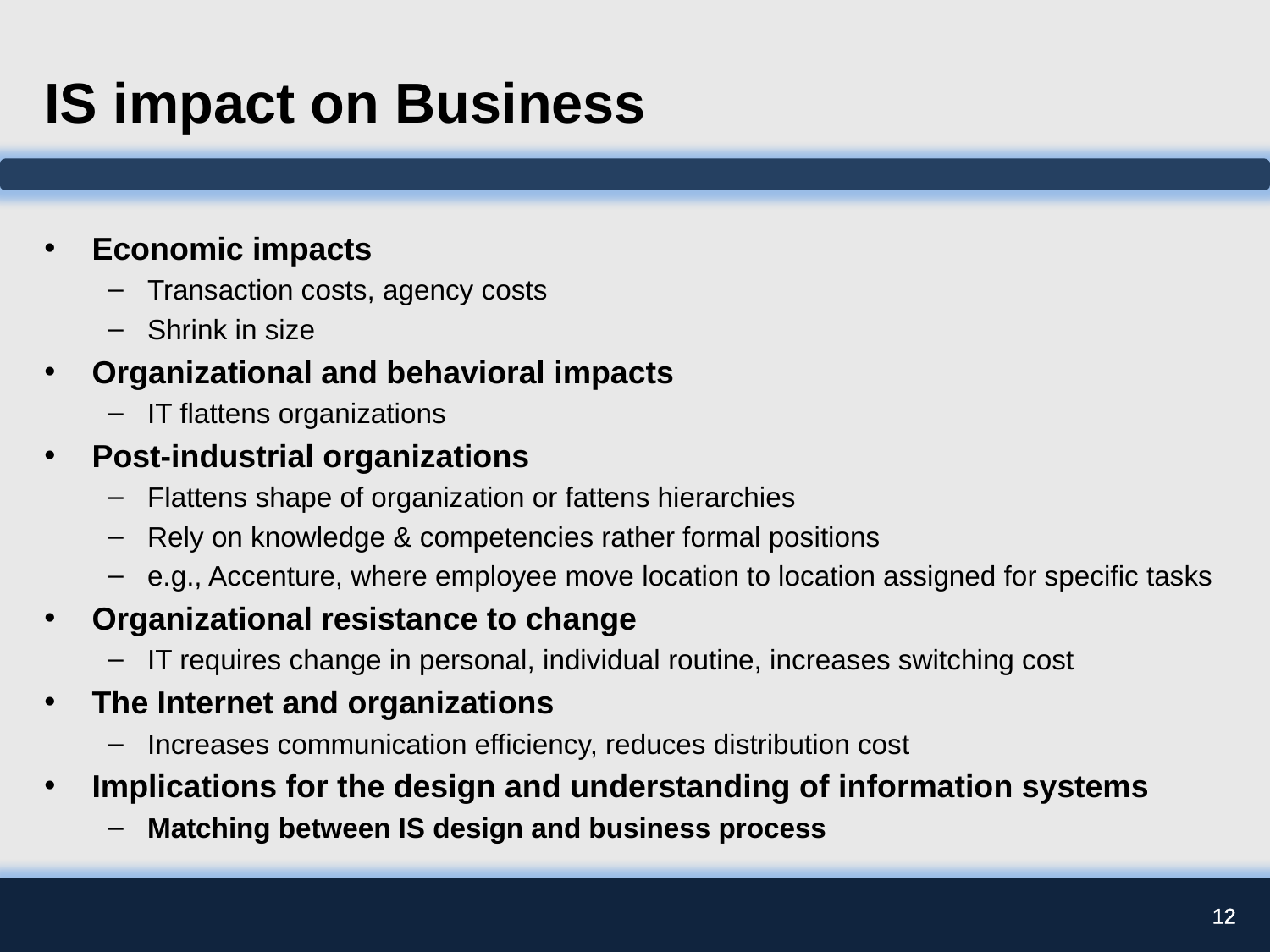

# IS impact on Business
Economic impacts
Transaction costs, agency costs
Shrink in size
Organizational and behavioral impacts
IT flattens organizations
Post-industrial organizations
Flattens shape of organization or fattens hierarchies
Rely on knowledge & competencies rather formal positions
e.g., Accenture, where employee move location to location assigned for specific tasks
Organizational resistance to change
IT requires change in personal, individual routine, increases switching cost
The Internet and organizations
Increases communication efficiency, reduces distribution cost
Implications for the design and understanding of information systems
Matching between IS design and business process

12